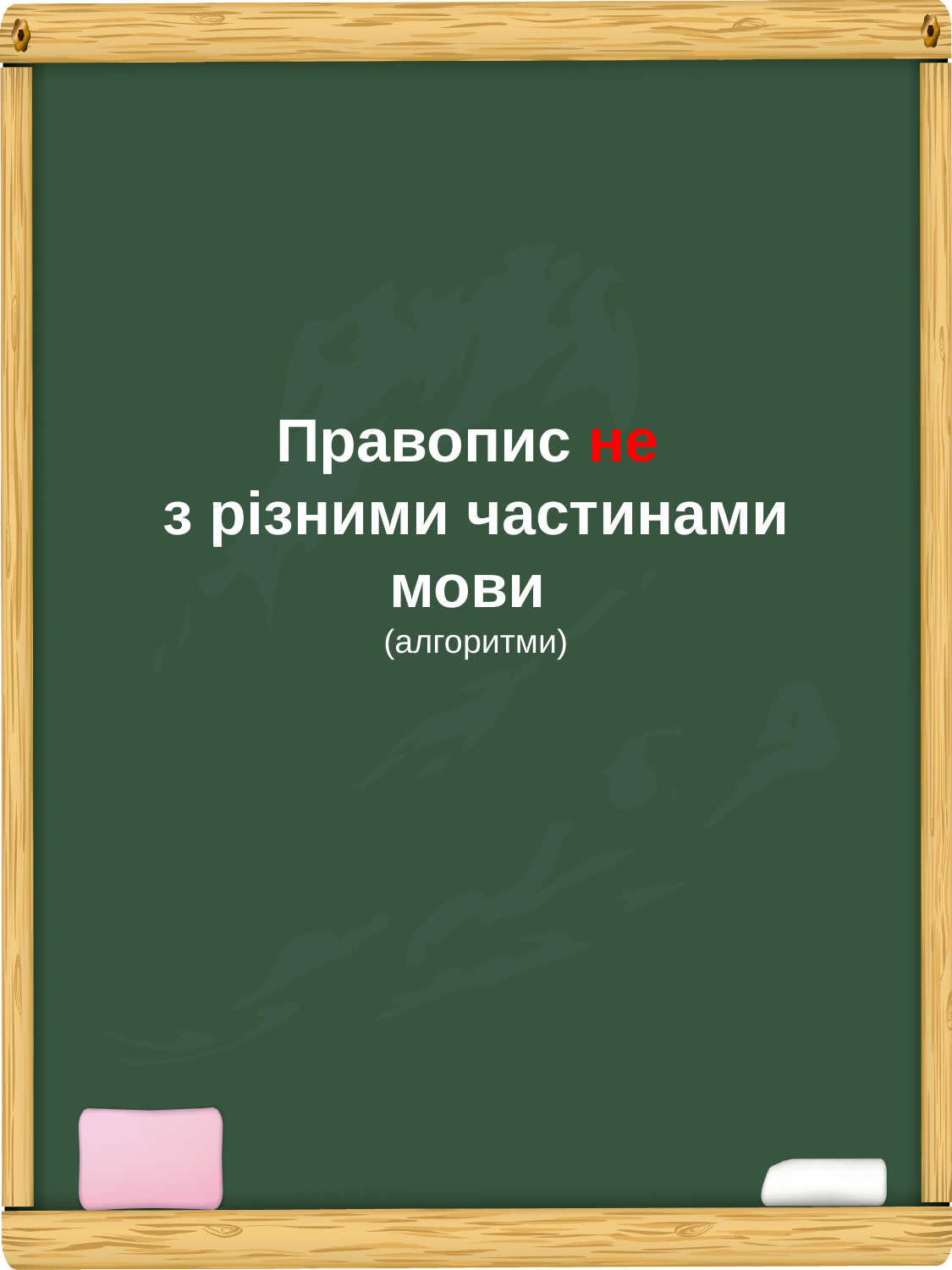

# Правопис не з різними частинами мови (алгоритми)